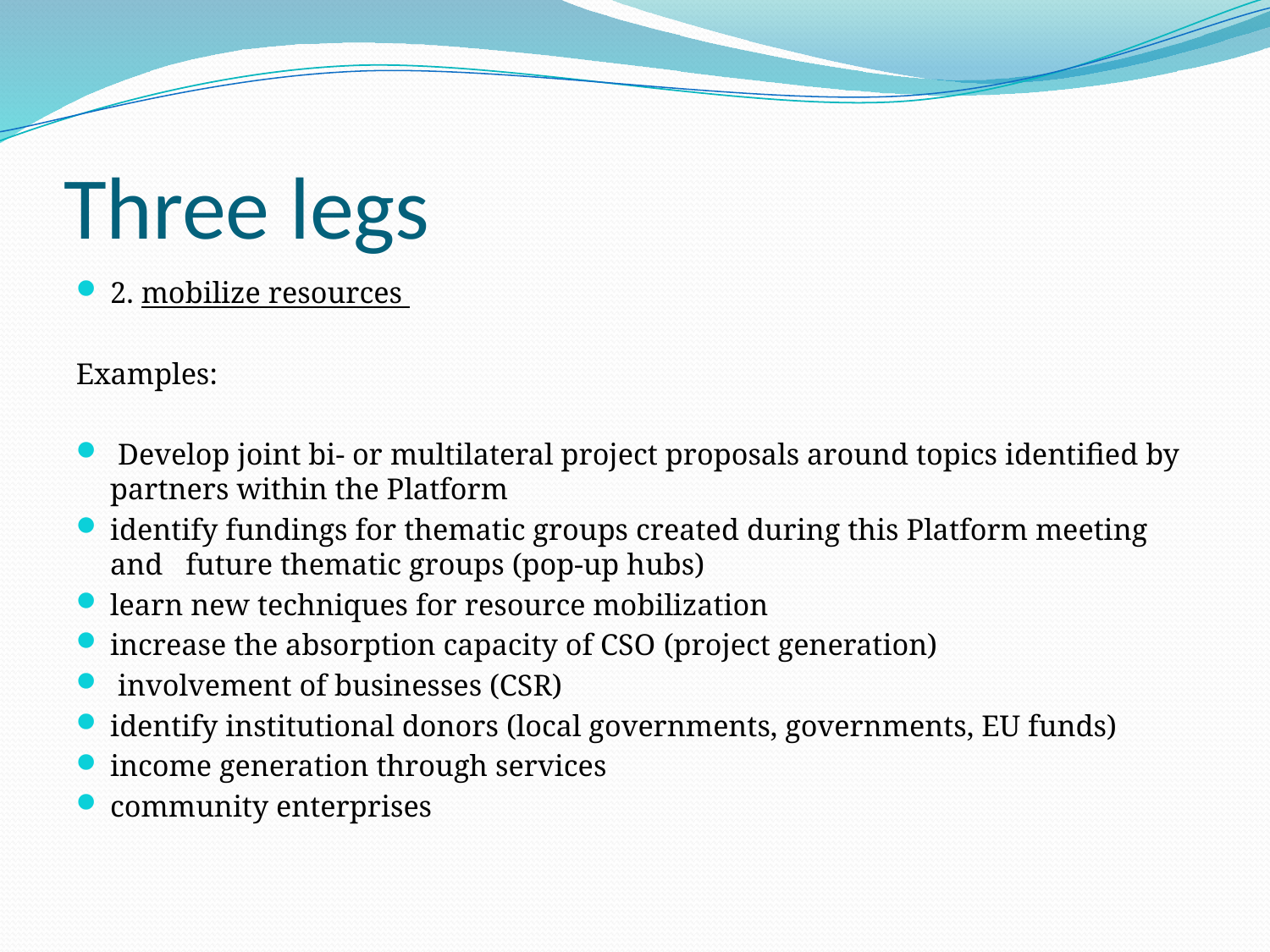

# Three legs
2. mobilize resources

Examples:

 Develop joint bi- or multilateral project proposals around topics identified by partners within the Platform
identify fundings for thematic groups created during this Platform meeting and   future thematic groups (pop-up hubs)
learn new techniques for resource mobilization
increase the absorption capacity of CSO (project generation)
 involvement of businesses (CSR)
identify institutional donors (local governments, governments, EU funds)
income generation through services
community enterprises